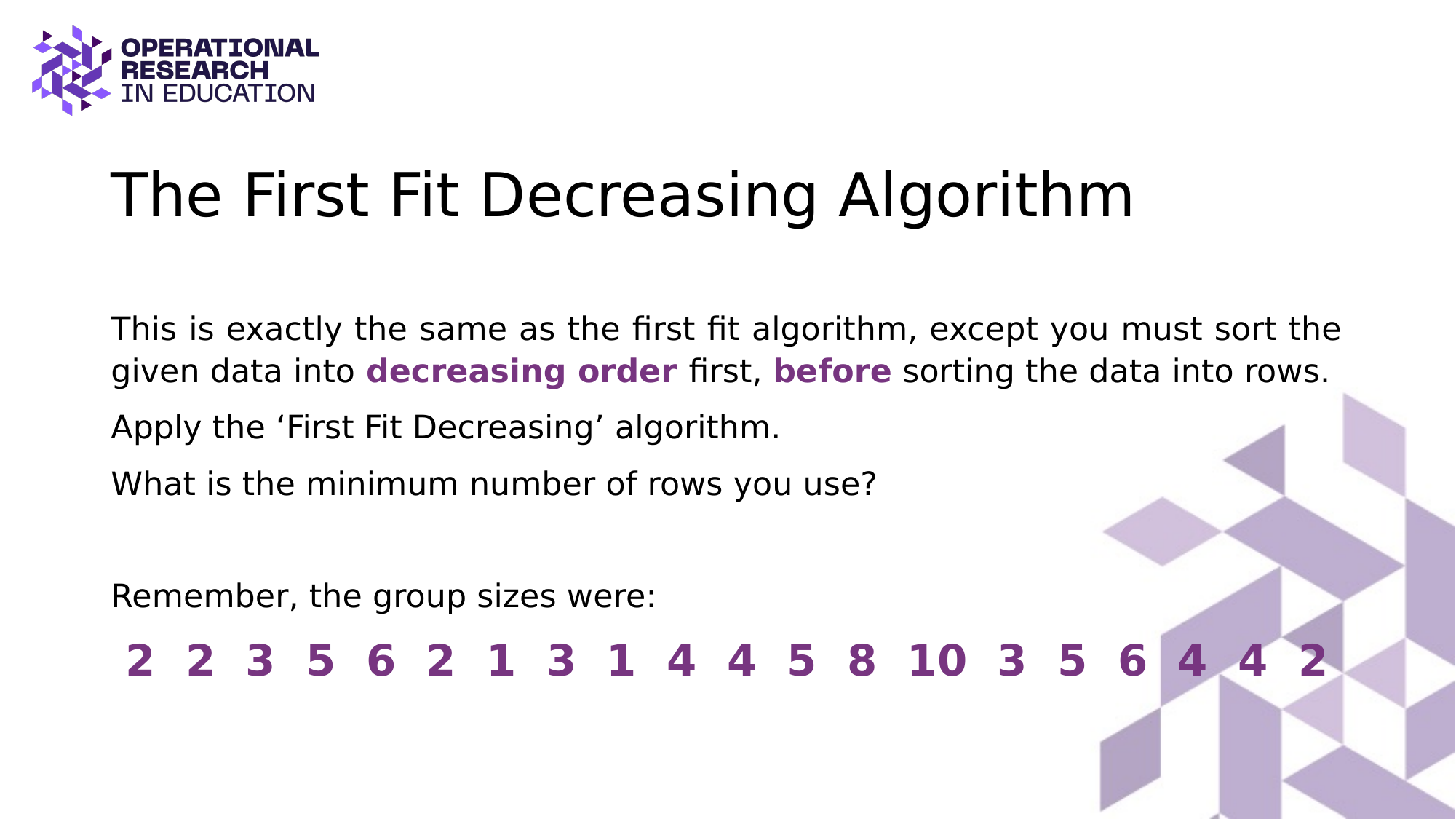

# The First Fit Decreasing Algorithm
This is exactly the same as the first fit algorithm, except you must sort the given data into decreasing order first, before sorting the data into rows.
Apply the ‘First Fit Decreasing’ algorithm.
What is the minimum number of rows you use?

Remember, the group sizes were:
2  2  3  5  6  2  1  3  1  4  4  5  8  10  3  5  6  4  4  2